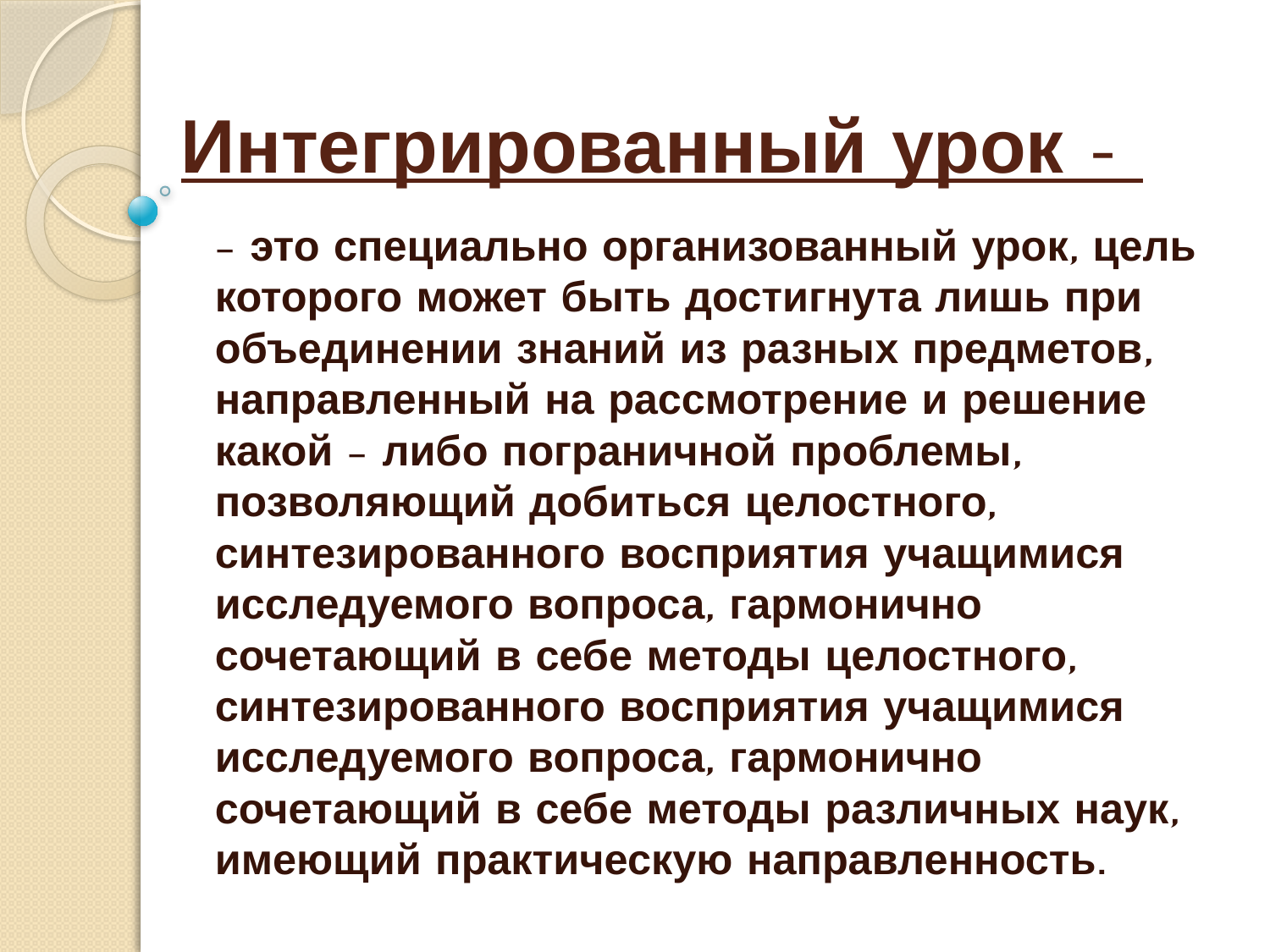

# Интегрированный урок -
– это специально организованный урок, цель которого может быть достигнута лишь при объединении знаний из разных предметов, направленный на рассмотрение и решение какой – либо пограничной проблемы, позволяющий добиться целостного, синтезированного восприятия учащимися исследуемого вопроса, гармонично сочетающий в себе методы целостного, синтезированного восприятия учащимися исследуемого вопроса, гармонично сочетающий в себе методы различных наук, имеющий практическую направленность.